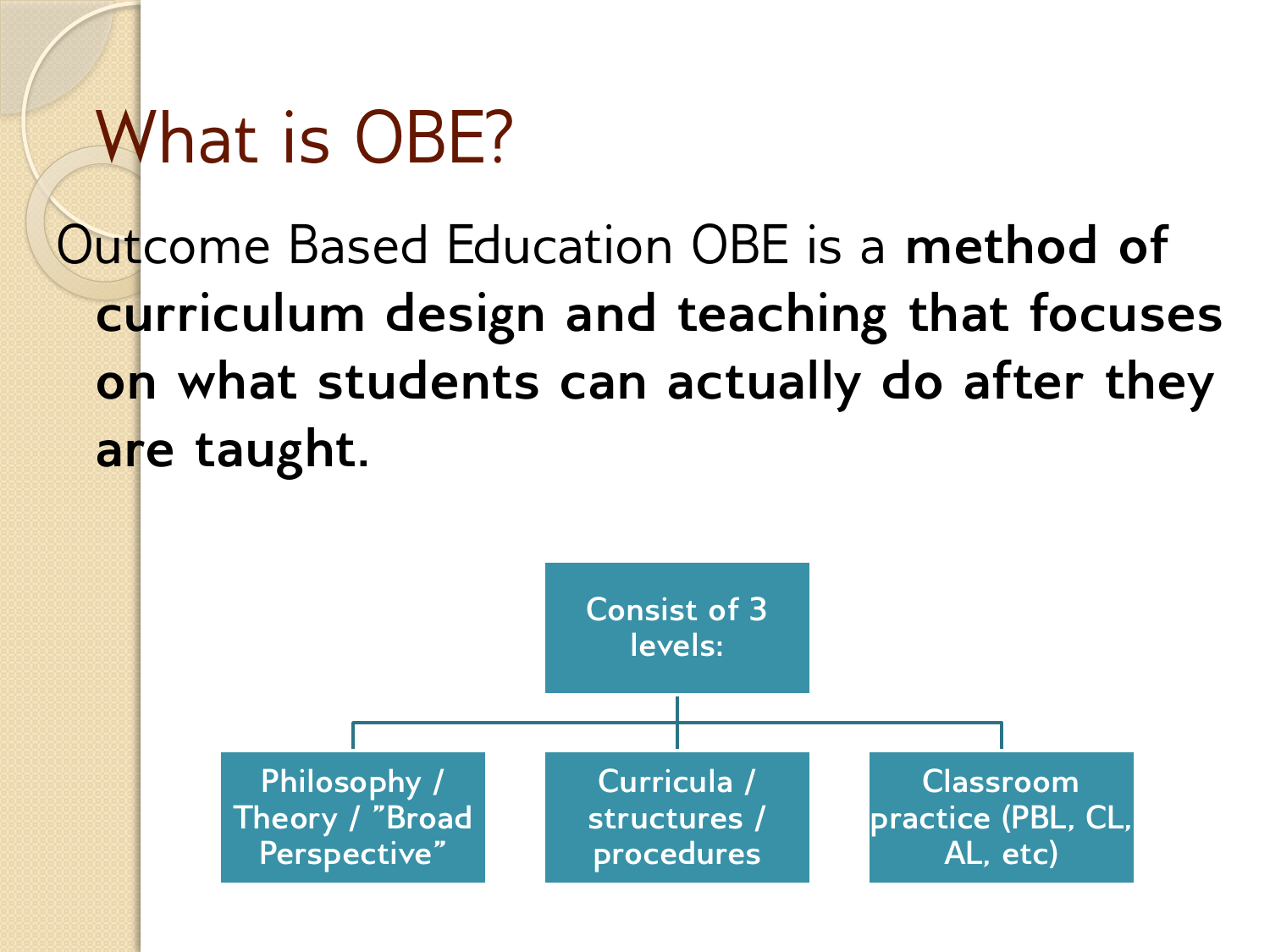

# What is OBE?
Outcome Based Education OBE is a method of curriculum design and teaching that focuses on what students can actually do after they are taught.

Consist of 3 levels:
Philosophy / Theory / ”Broad Perspective”
Curricula / structures / procedures
Classroom practice (PBL, CL, AL, etc)